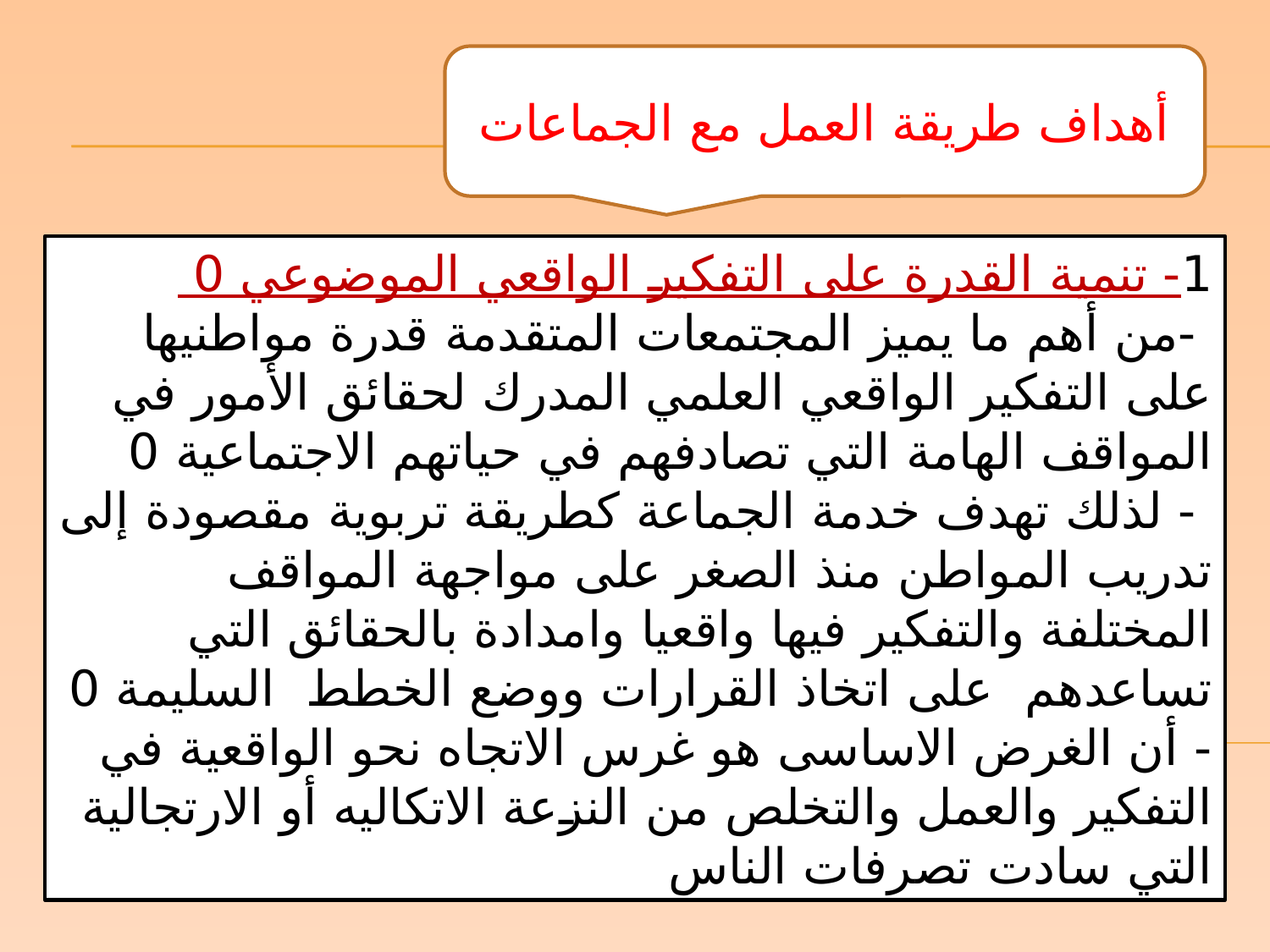

أهداف طريقة العمل مع الجماعات
1- تنمية القدرة على التفكير الواقعي الموضوعي 0
 -من أهم ما يميز المجتمعات المتقدمة قدرة مواطنيها على التفكير الواقعي العلمي المدرك لحقائق الأمور في المواقف الهامة التي تصادفهم في حياتهم الاجتماعية 0
 - لذلك تهدف خدمة الجماعة كطريقة تربوية مقصودة إلى تدريب المواطن منذ الصغر على مواجهة المواقف المختلفة والتفكير فيها واقعيا وامدادة بالحقائق التي تساعدهم  على اتخاذ القرارات ووضع الخطط  السليمة 0
- أن الغرض الاساسى هو غرس الاتجاه نحو الواقعية في التفكير والعمل والتخلص من النزعة الاتكاليه أو الارتجالية التي سادت تصرفات الناس